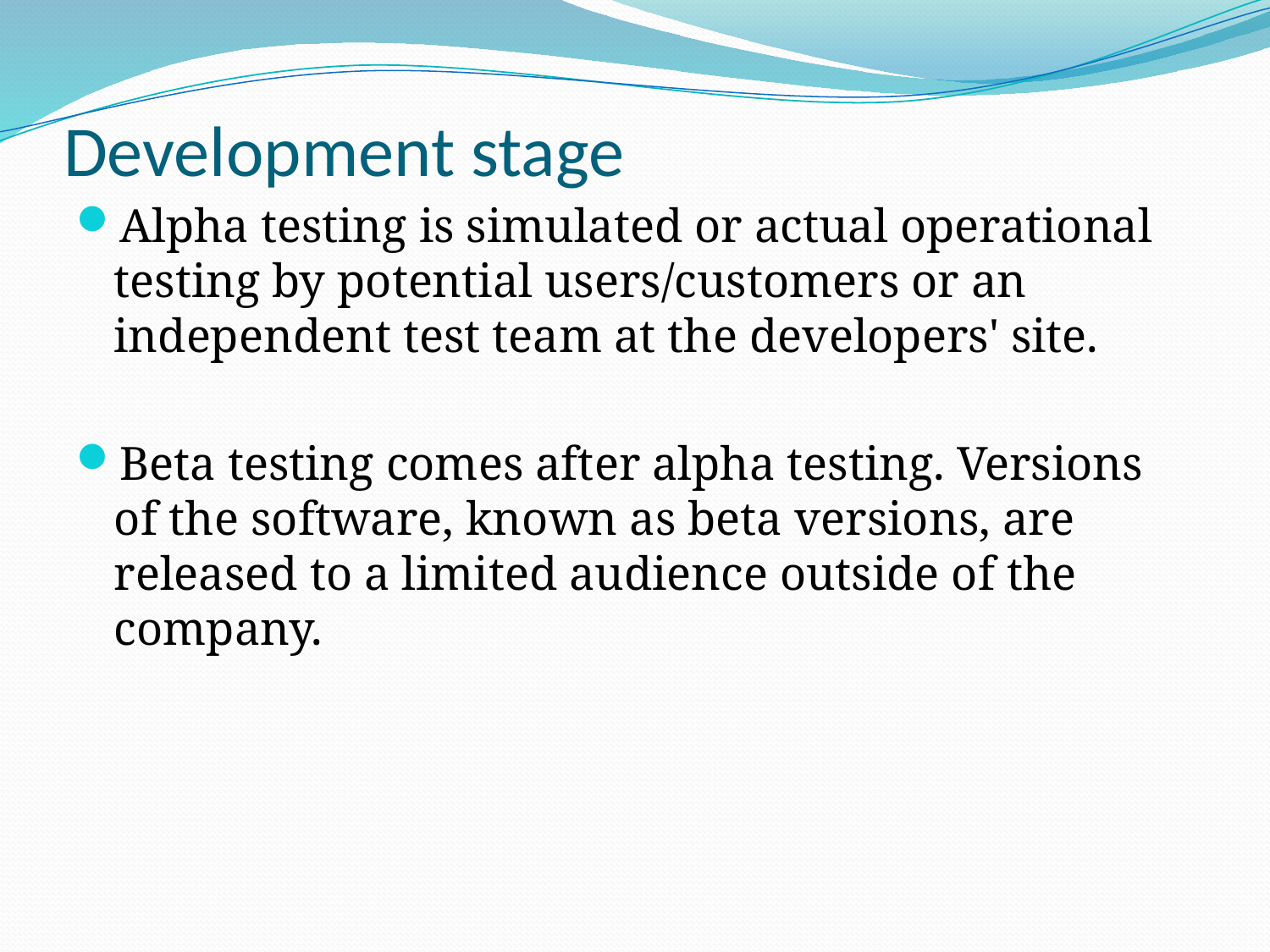

# Development stage
Alpha testing is simulated or actual operational testing by potential users/customers or an independent test team at the developers' site.

Beta testing comes after alpha testing. Versions of the software, known as beta versions, are released to a limited audience outside of the company.